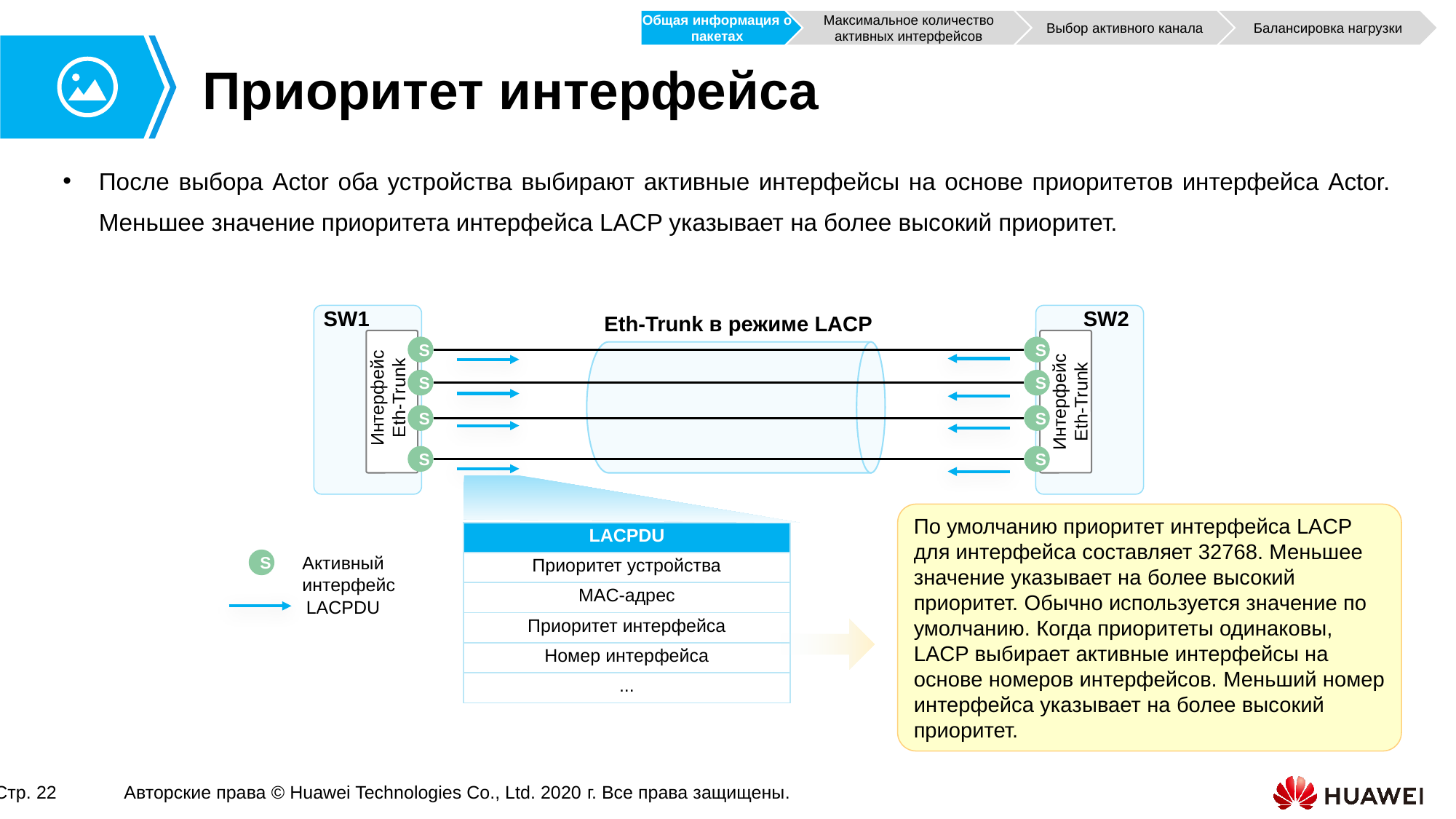

Общая информация о пакетах
Максимальное количество активных интерфейсов
Выбор активного канала
Балансировка нагрузки
# Приоритет интерфейса
После выбора Actor оба устройства выбирают активные интерфейсы на основе приоритетов интерфейса Actor. Меньшее значение приоритета интерфейса LACP указывает на более высокий приоритет.
SW1
SW2
Eth-Trunk в режиме LACP

Интерфейс Eth-Trunk
Интерфейс Eth-Trunk

S
S

S
S
S
S
S
S

По умолчанию приоритет интерфейса LACP для интерфейса составляет 32768. Меньшее значение указывает на более высокий приоритет. Обычно используется значение по умолчанию. Когда приоритеты одинаковы, LACP выбирает активные интерфейсы на основе номеров интерфейсов. Меньший номер интерфейса указывает на более высокий приоритет.
| LACPDU |
| --- |
| Приоритет устройства |
| MAC-адрес |
| Приоритет интерфейса |
| Номер интерфейса |
| ... |
Активный интерфейс
S
LACPDU